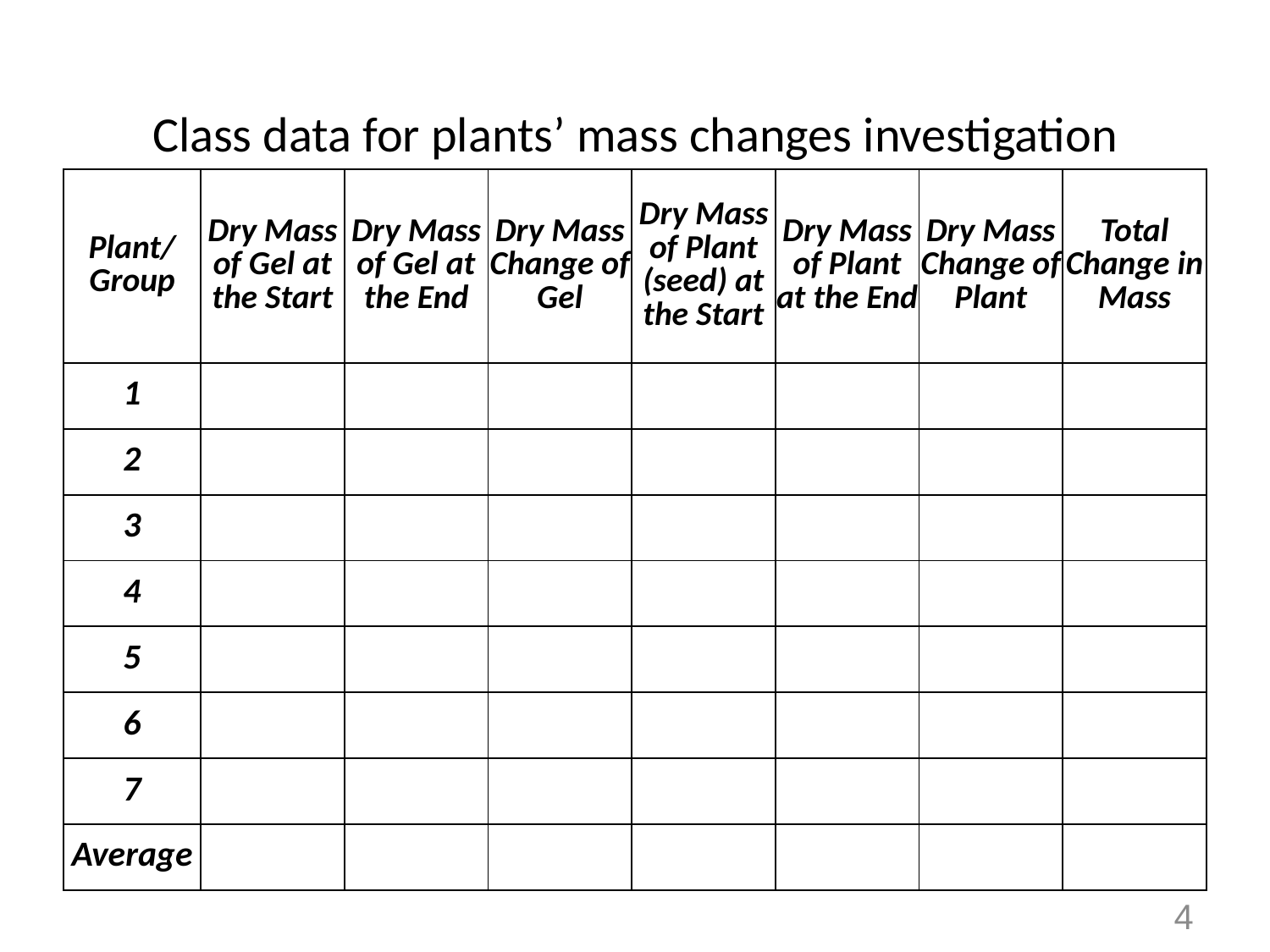

# Class data for plants’ mass changes investigation
| Plant/Group | Dry Mass of Gel at the Start | Dry Mass of Gel at the End | Dry Mass Change of Gel | Dry Mass of Plant (seed) at the Start | Dry Mass of Plant at the End | Dry Mass Change of Plant | Total Change in Mass |
| --- | --- | --- | --- | --- | --- | --- | --- |
| 1 |  |  |  |  |  |  |  |
| 2 |  |  |  |  |  |  |  |
| 3 |  |  |  |  |  |  |  |
| 4 |  |  |  |  |  |  |  |
| 5 |  |  |  |  |  |  |  |
| 6 |  |  |  |  |  |  |  |
| 7 |  |  |  |  |  |  |  |
| Average |  |  |  |  |  |  |  |
4